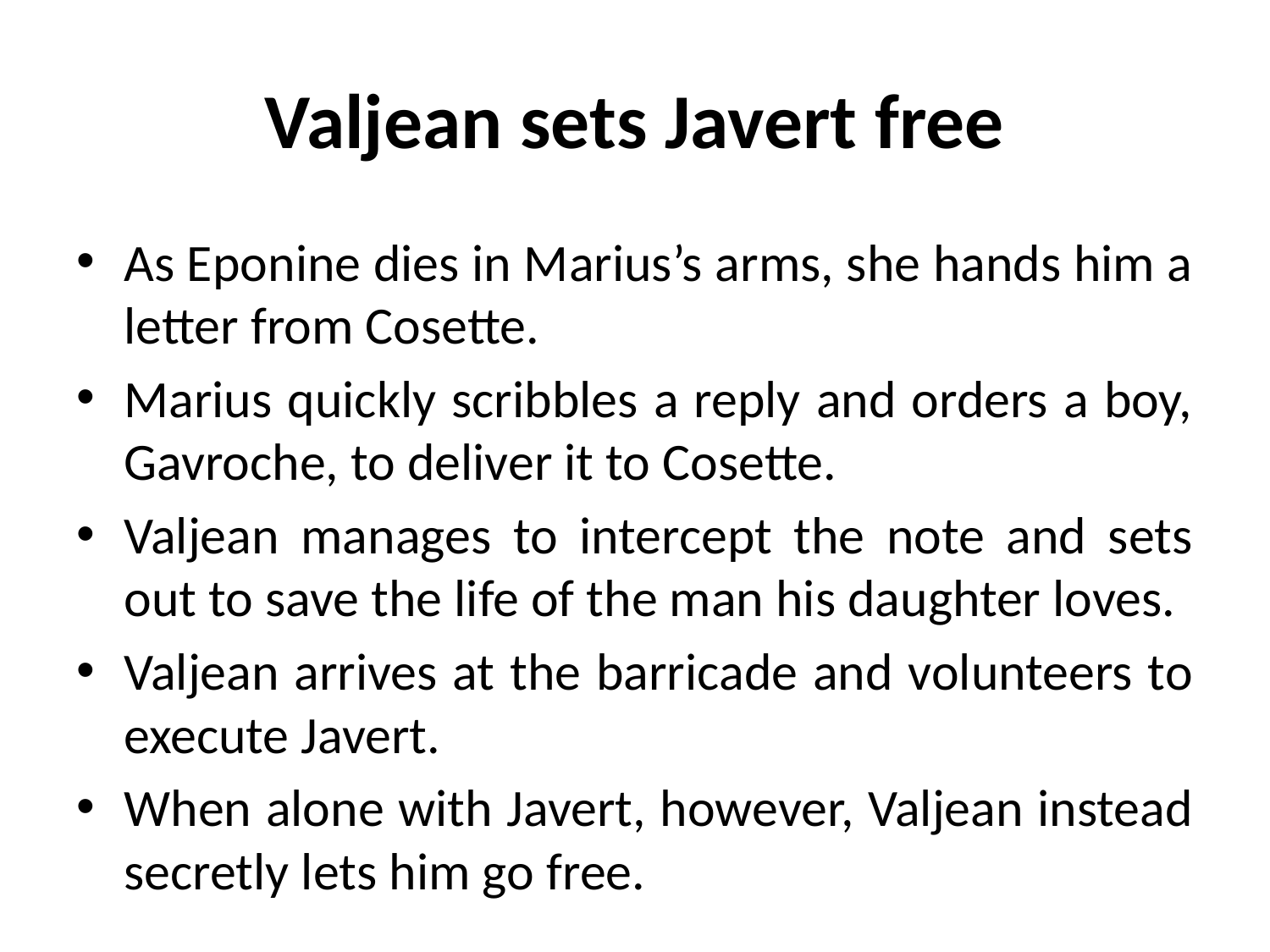

# Valjean sets Javert free
As Eponine dies in Marius’s arms, she hands him a letter from Cosette.
Marius quickly scribbles a reply and orders a boy, Gavroche, to deliver it to Cosette.
Valjean manages to intercept the note and sets out to save the life of the man his daughter loves.
Valjean arrives at the barricade and volunteers to execute Javert.
When alone with Javert, however, Valjean instead secretly lets him go free.